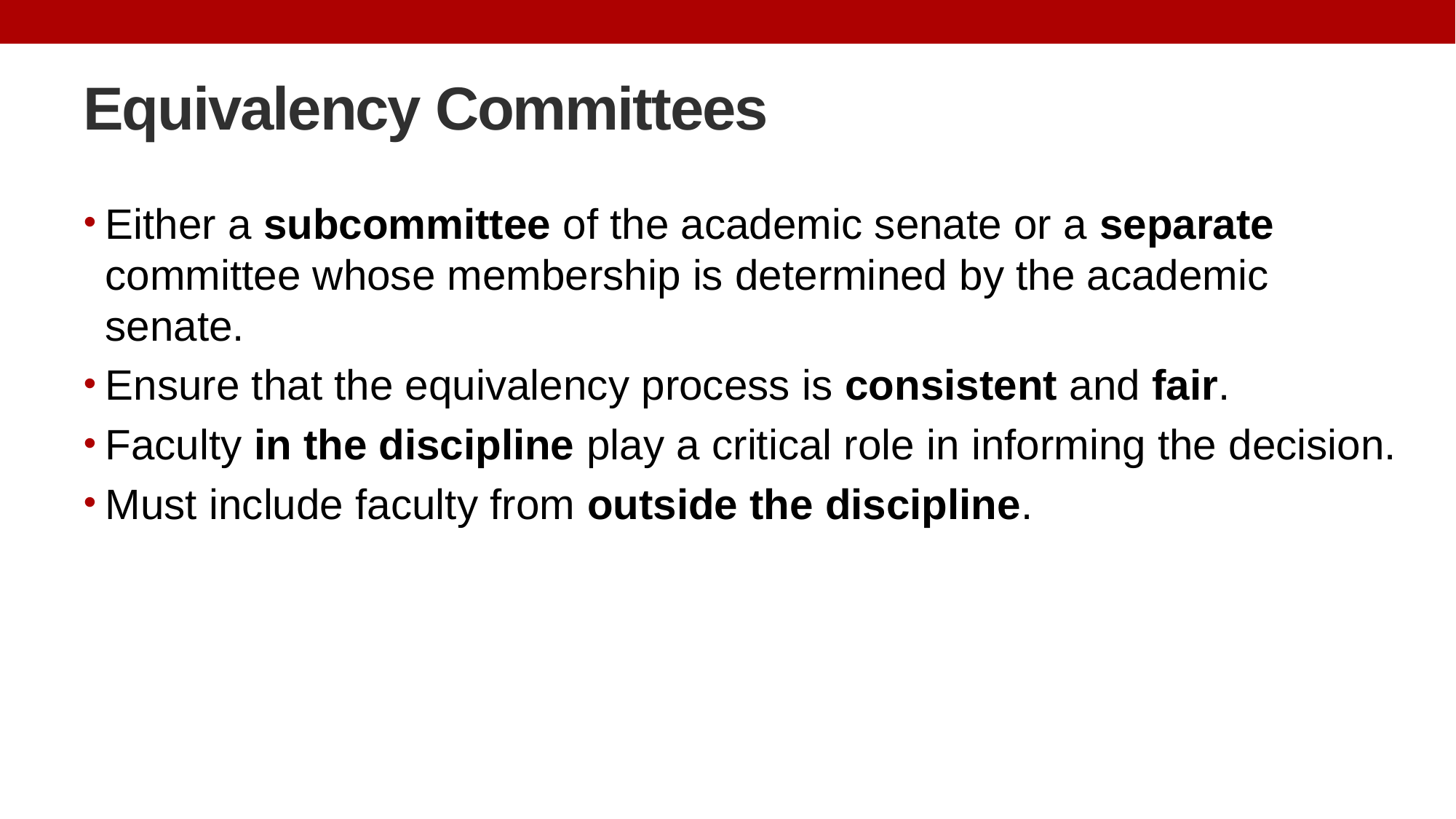

Equivalency Committees
Either a subcommittee of the academic senate or a separate committee whose membership is determined by the academic senate.
Ensure that the equivalency process is consistent and fair.
Faculty in the discipline play a critical role in informing the decision.
Must include faculty from outside the discipline.